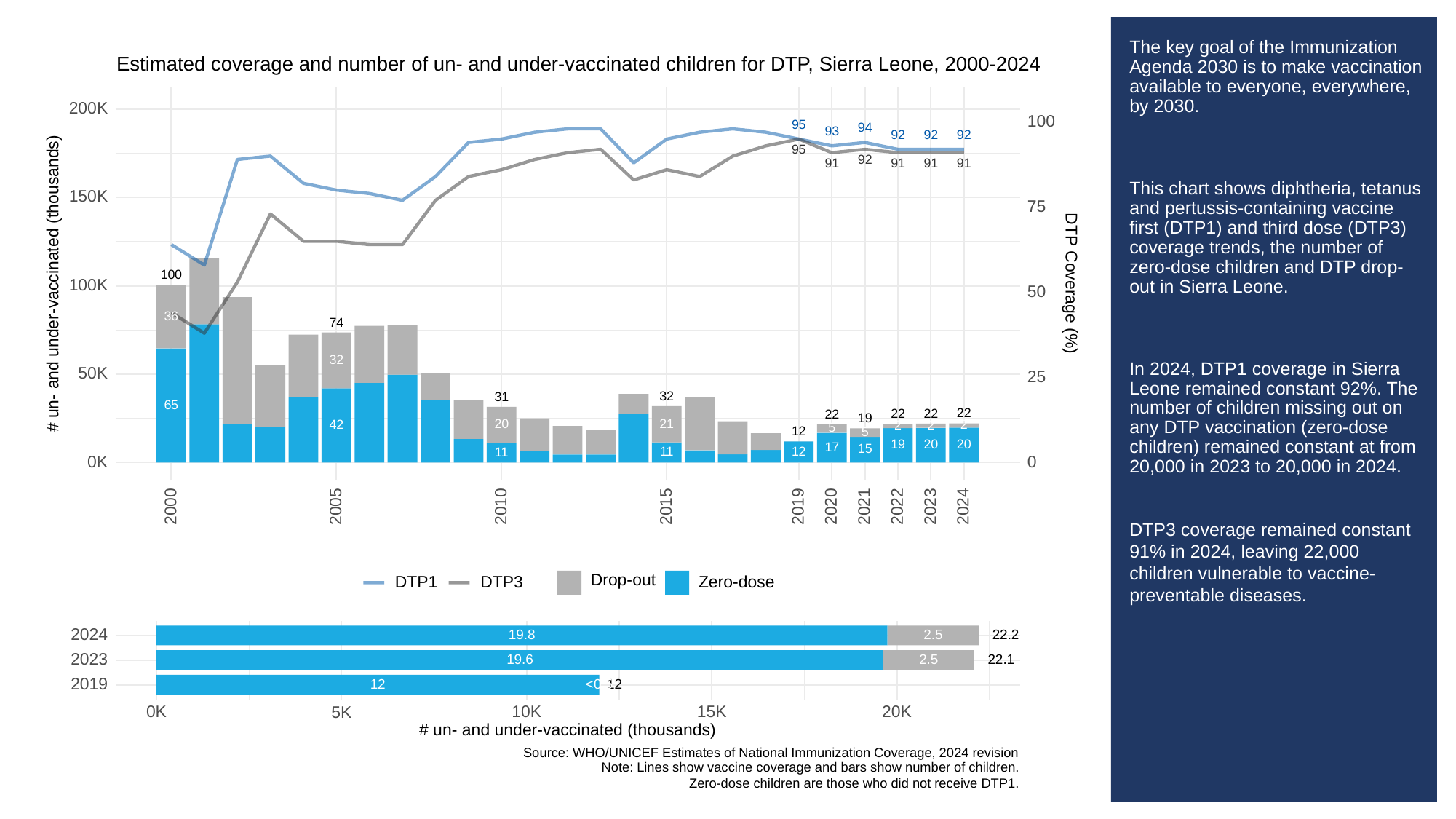

# The key goal of the Immunization Agenda 2030 is to make vaccination available to everyone, everywhere, by 2030.

This chart shows diphtheria, tetanus and pertussis-containing vaccine first (DTP1) and third dose (DTP3) coverage trends, the number of zero-dose children and DTP drop-out in Sierra Leone.

In 2024, DTP1 coverage in Sierra Leone remained constant 92%. The number of children missing out on any DTP vaccination (zero-dose children) remained constant at from 20,000 in 2023 to 20,000 in 2024.

DTP3 coverage remained constant 91% in 2024, leaving 22,000 children vulnerable to vaccine-preventable diseases.

Estimated coverage and number of un- and under-vaccinated children for DTP, Sierra Leone, 2000-2024

200K

100
95
94
93

92
92
92

95

92
91
91
91
91
150K

75

100
# un- and under-vaccinated (thousands)
DTP Coverage (%)
100K

50

36
74

32

50K
25

32
31

65

22
22
22
22

19

21
20
42
2
2

2

5

12

5

20
20
19

17
15
12
11
11

0K
0

2023
2000
2005
2010
2015
2019
2020
2021
2022
2024

Drop-out
DTP3
Zero-dose
DTP1

2024
19.8
2.5
22.2

2023
19.6
2.5
22.1

2019
<0.5
12
12

0K
10K
15K
20K
5K
# un- and under-vaccinated (thousands)
Source: WHO/UNICEF Estimates of National Immunization Coverage, 2024 revision
Note: Lines show vaccine coverage and bars show number of children.
Zero-dose children are those who did not receive DTP1.